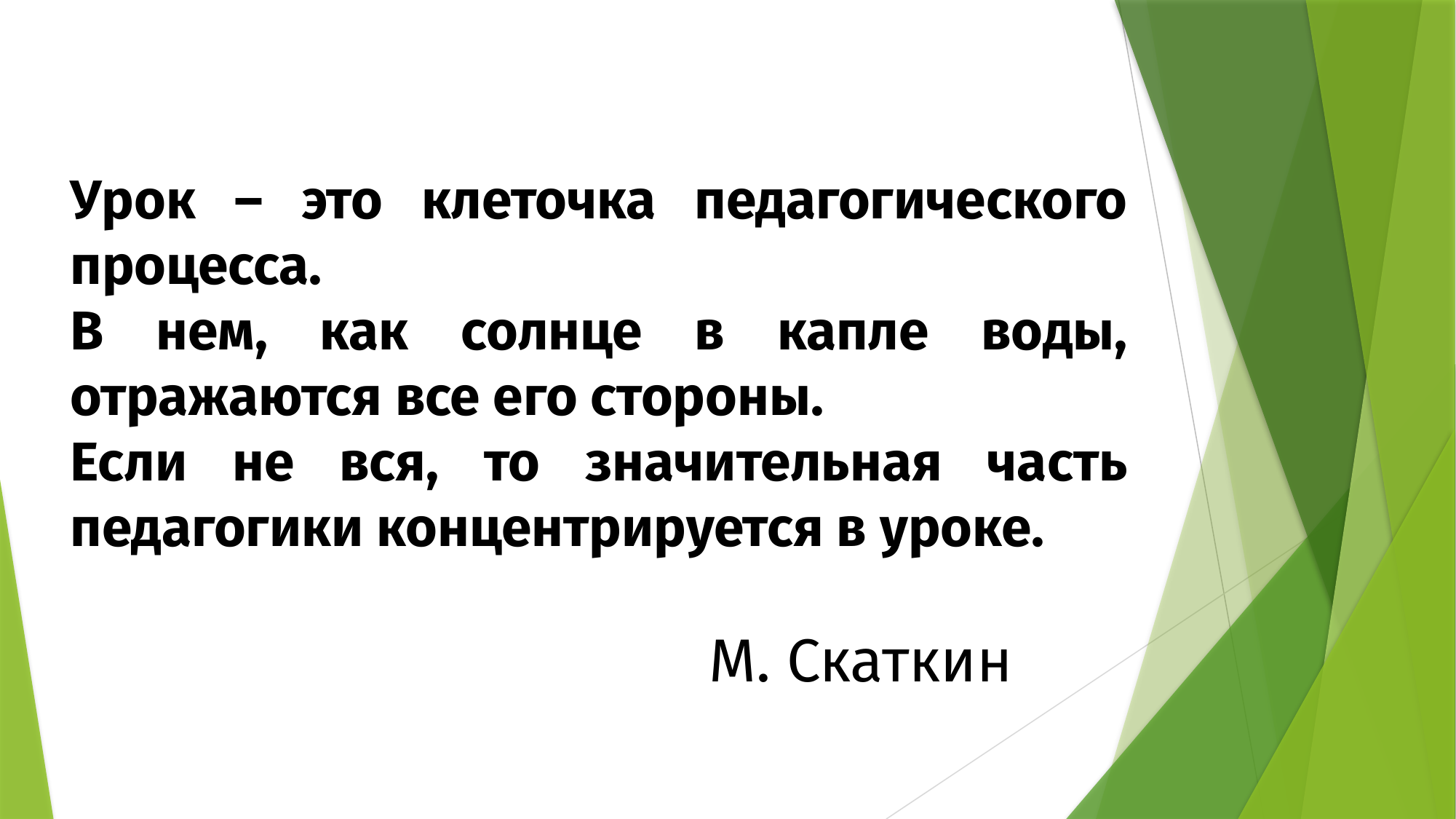

Урок – это клеточка педагогического процесса.
В нем, как солнце в капле воды, отражаются все его стороны.
Если не вся, то значительная часть педагогики концентрируется в уроке.
М. Скаткин